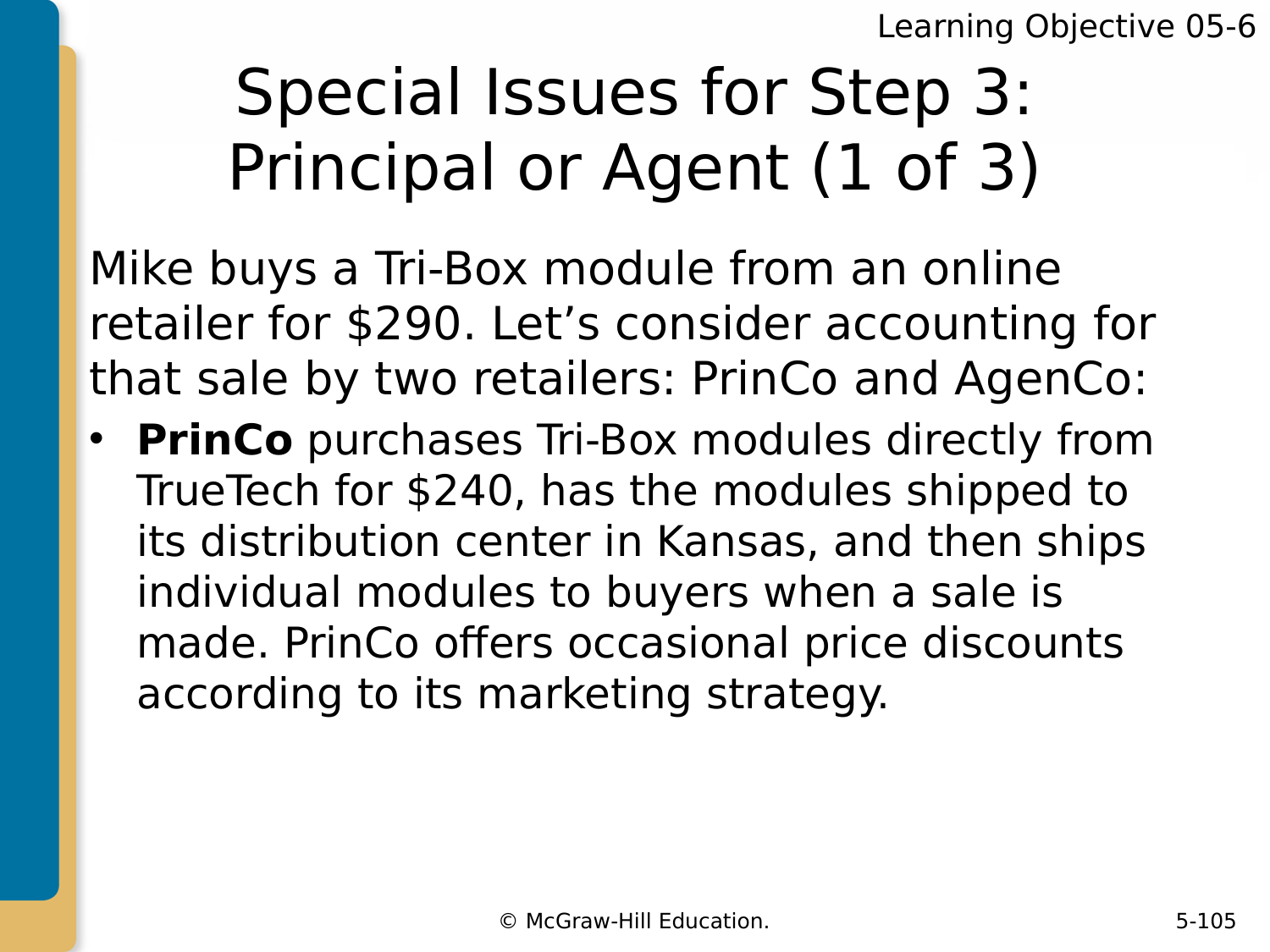

Learning Objective 05-6
# Special Issues for Step 3: Principal or Agent (1 of 3)
Mike buys a Tri-Box module from an online retailer for $290. Let’s consider accounting for that sale by two retailers: PrinCo and AgenCo:
PrinCo purchases Tri-Box modules directly from TrueTech for $240, has the modules shipped to its distribution center in Kansas, and then ships individual modules to buyers when a sale is made. PrinCo offers occasional price discounts according to its marketing strategy.